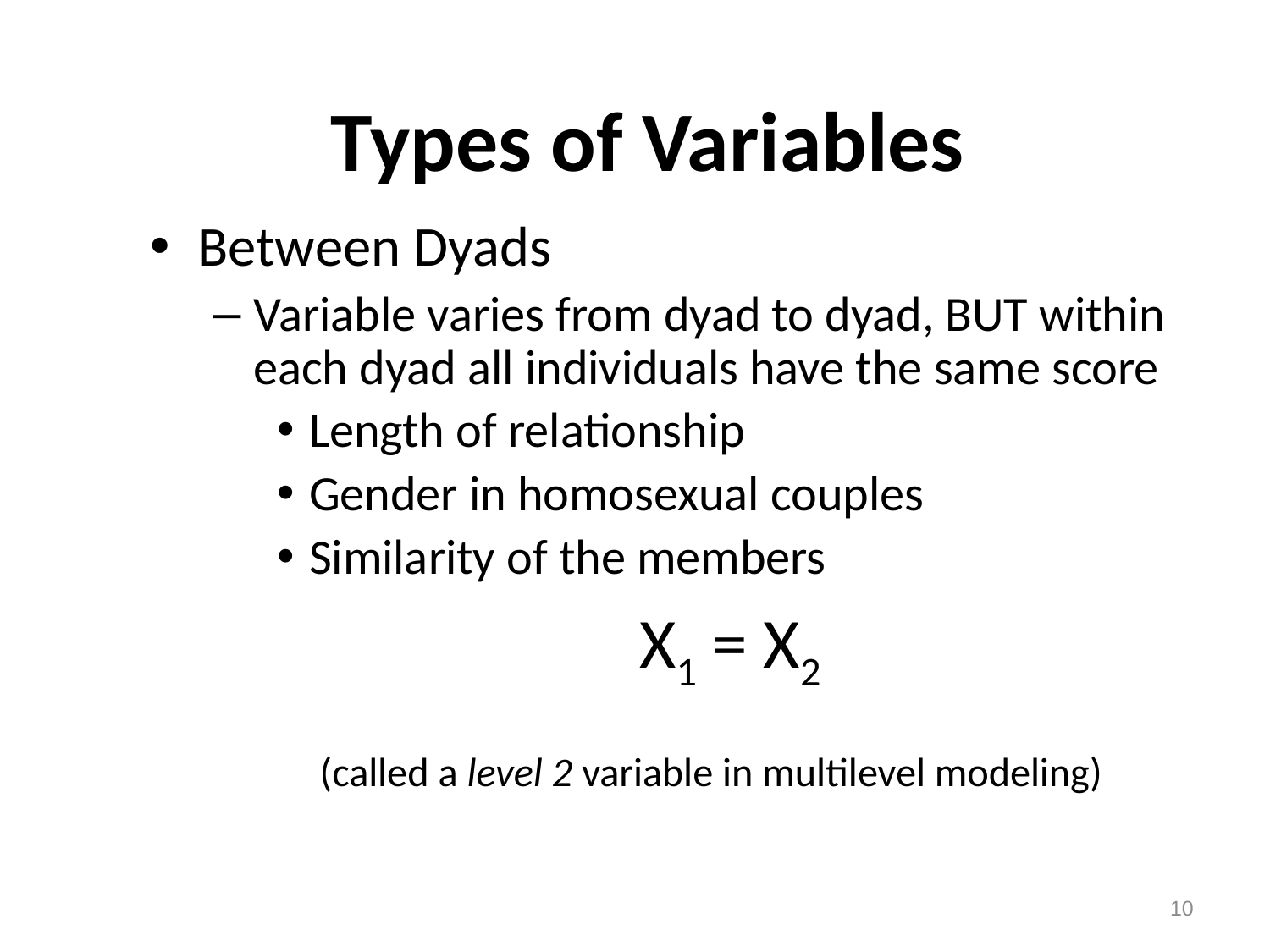

# Types of Variables
Between Dyads
Variable varies from dyad to dyad, BUT within each dyad all individuals have the same score
Length of relationship
Gender in homosexual couples
Similarity of the members
X1 = X2
(called a level 2 variable in multilevel modeling)

10